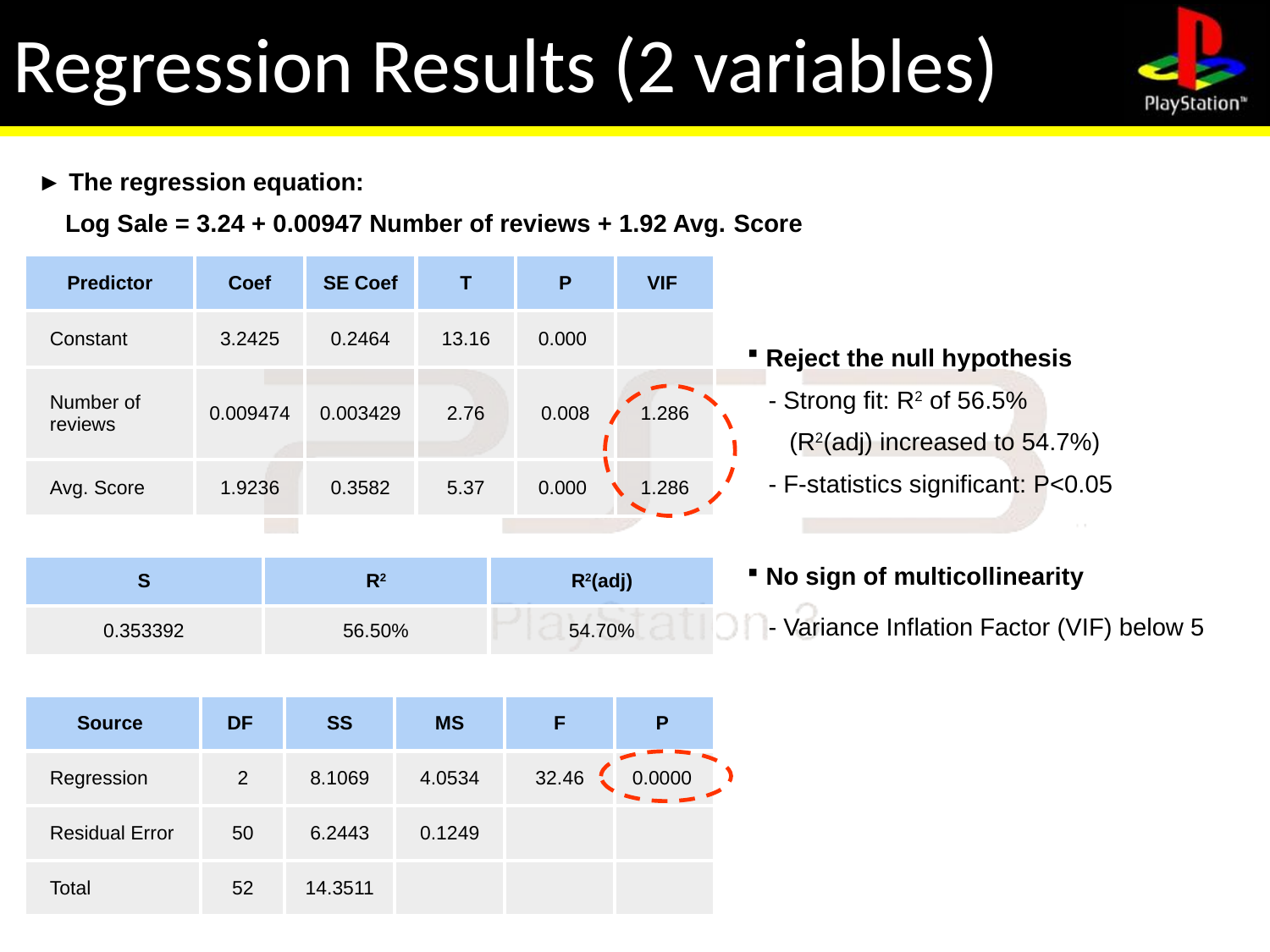

# Regression Results (2 variables)
Regression Results (with 2 variables)
► The regression equation:
    Log Sale = 3.24 + 0.00947 Number of reviews + 1.92 Avg. Score
| Predictor | Coef | SE Coef | T | P | VIF |
| --- | --- | --- | --- | --- | --- |
| Constant | 3.2425 | 0.2464 | 13.16 | 0.000 |  |
| Number of reviews | 0.009474 | 0.003429 | 2.76 | 0.008 | 1.286 |
| Avg. Score | 1.9236 | 0.3582 | 5.37 | 0.000 | 1.286 |
 Reject the null hypothesis
   - Strong fit: R2 of 56.5%
      (R2(adj) increased to 54.7%)
   - F-statistics significant: P<0.05

 No sign of multicollinearity
   - Variance Inflation Factor (VIF) below 5

| S | R2 | R2(adj) |
| --- | --- | --- |
| 0.353392 | 56.50% | 54.70% |
| Source | DF | SS | MS | F | P |
| --- | --- | --- | --- | --- | --- |
| Regression | 2 | 8.1069 | 4.0534 | 32.46 | 0.0000 |
| Residual Error | 50 | 6.2443 | 0.1249 |  |  |
| Total | 52 | 14.3511 |  |  |  |